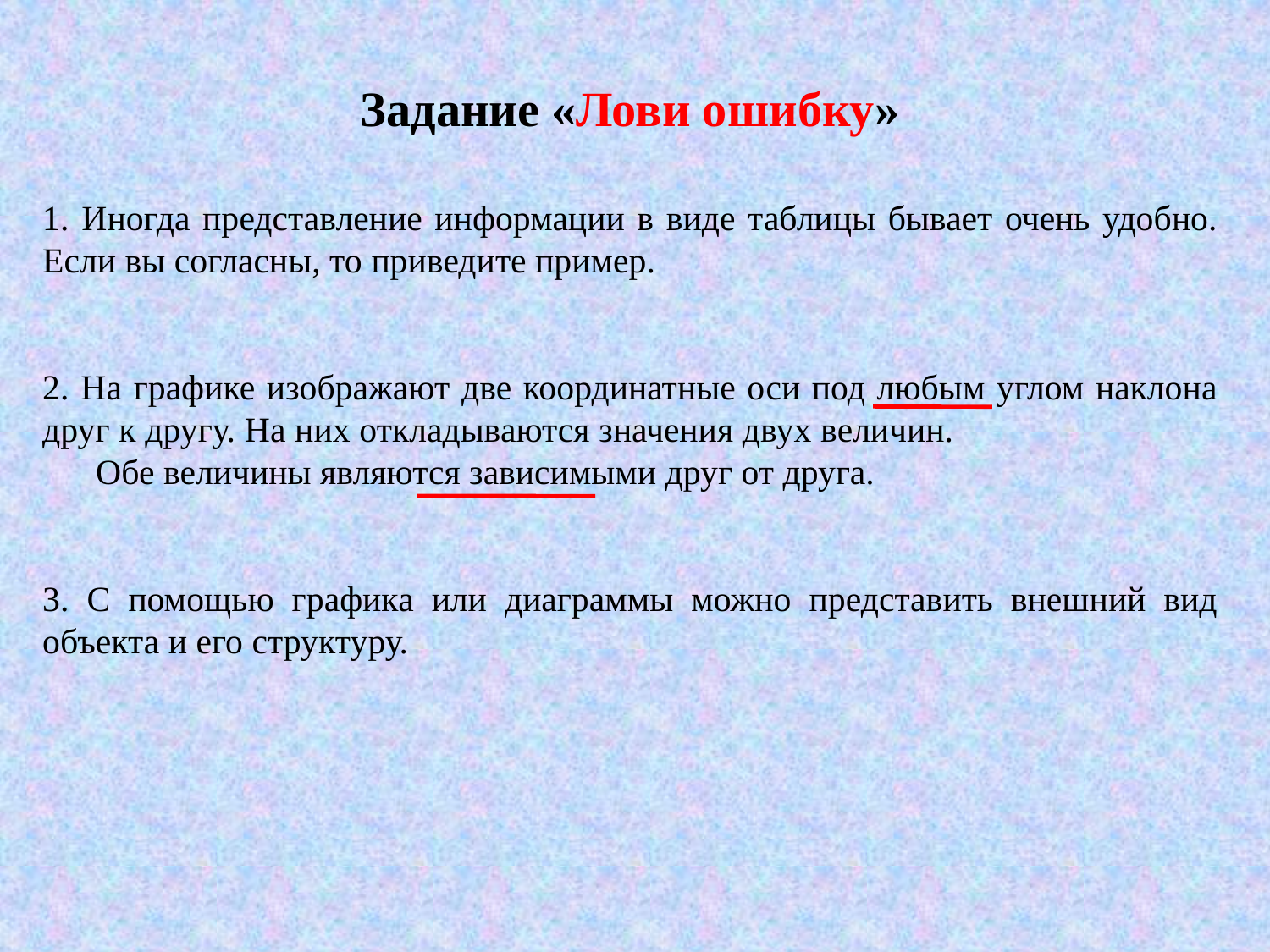

Задание «Лови ошибку»

1. Иногда представление информации в виде таблицы бывает очень удобно. Если вы согласны, то приведите пример.

2. На графике изображают две координатные оси под любым углом наклона друг к другу. На них откладываются значения двух величин.                                    Обе величины являются зависимыми друг от друга.

3. С помощью графика или диаграммы можно представить внешний вид объекта и его структуру.